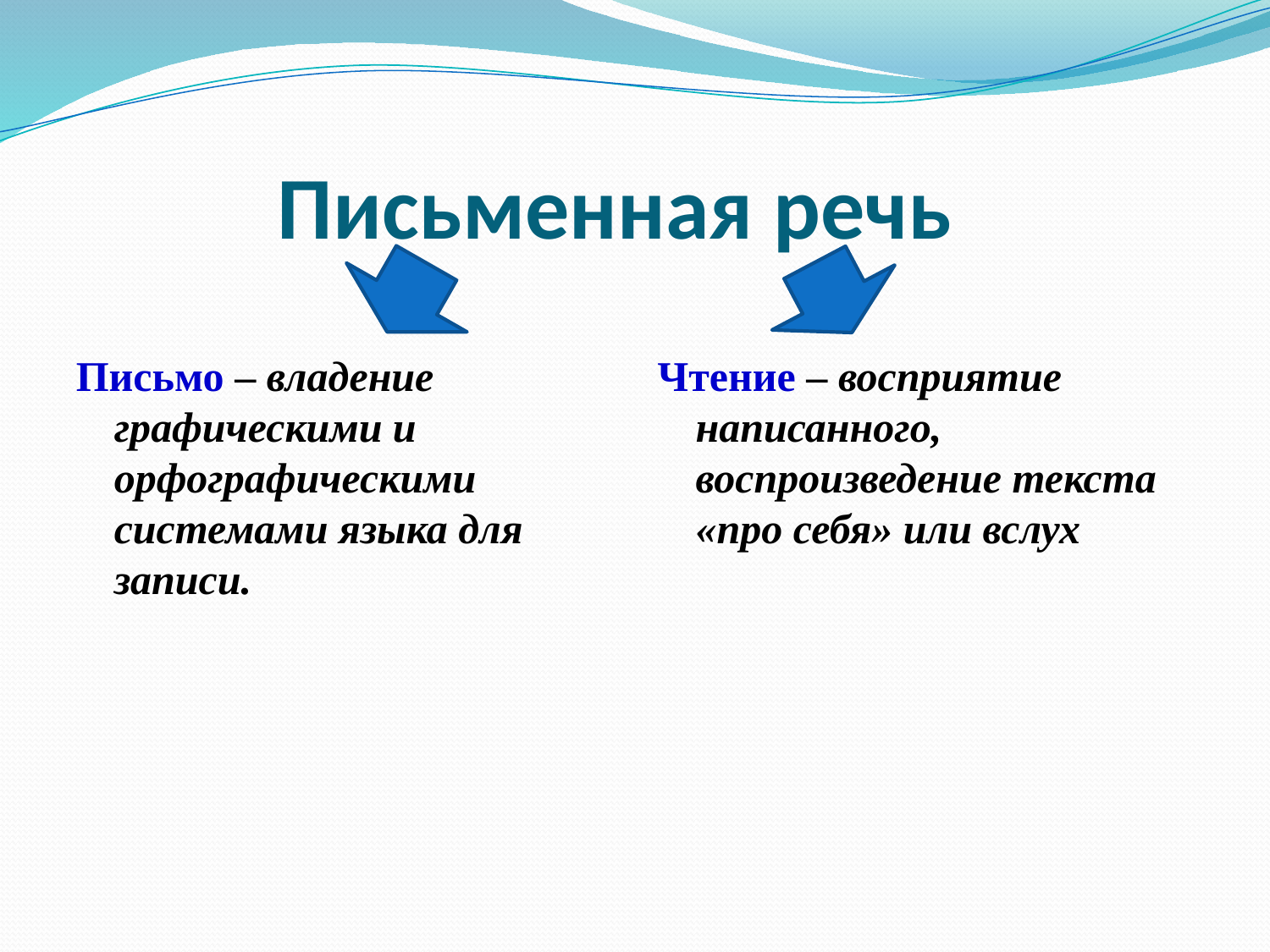

# Письменная речь

Письмо – владение графическими и орфографическими системами языка для записи.
Чтение – восприятие написанного, воспроизведение текста «про себя» или вслух